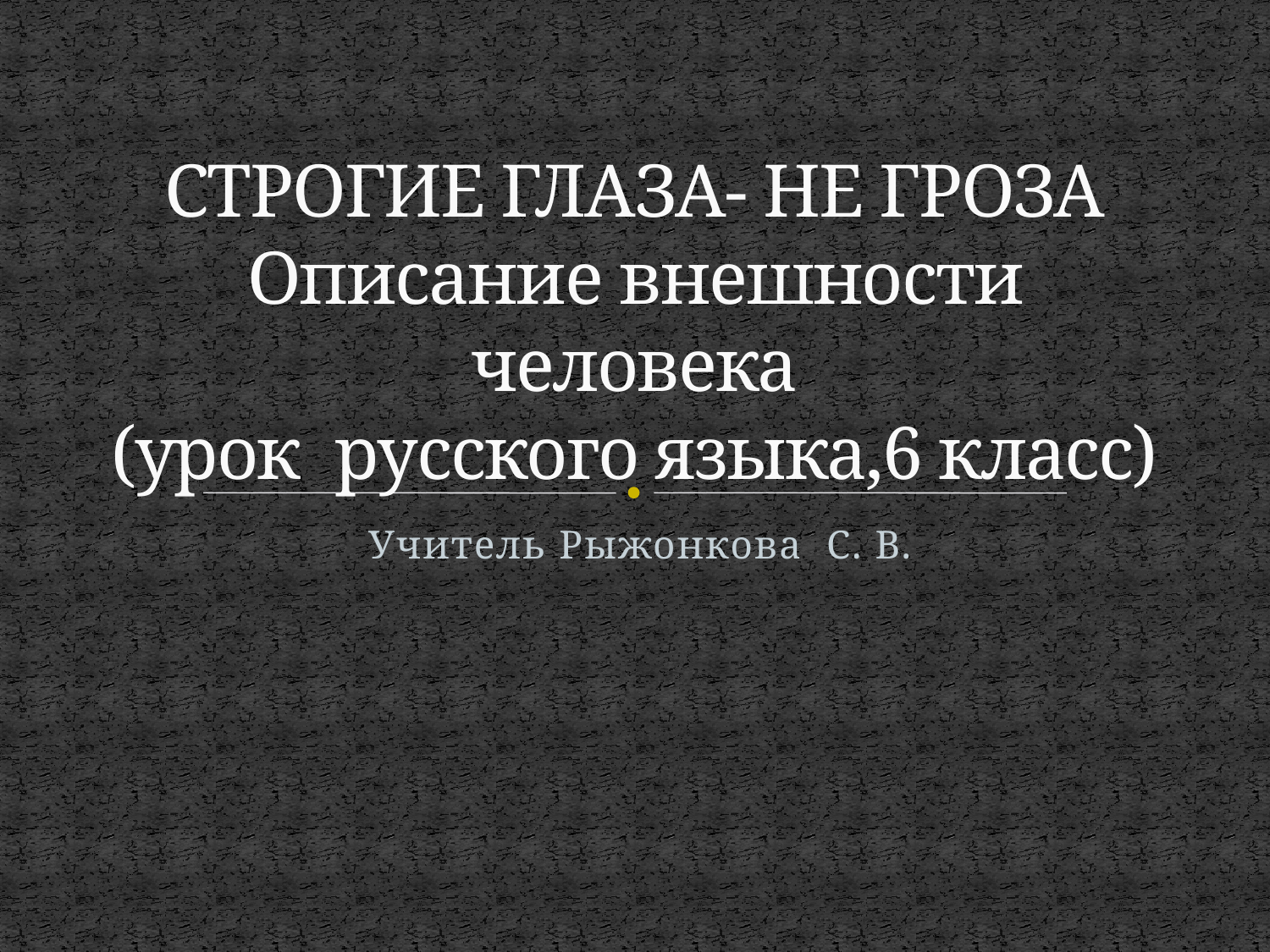

# СТРОГИЕ ГЛАЗА- НЕ ГРОЗА Описание внешности человека (урок  русского языка,6 класс)
Учитель Рыжонкова  С. В.